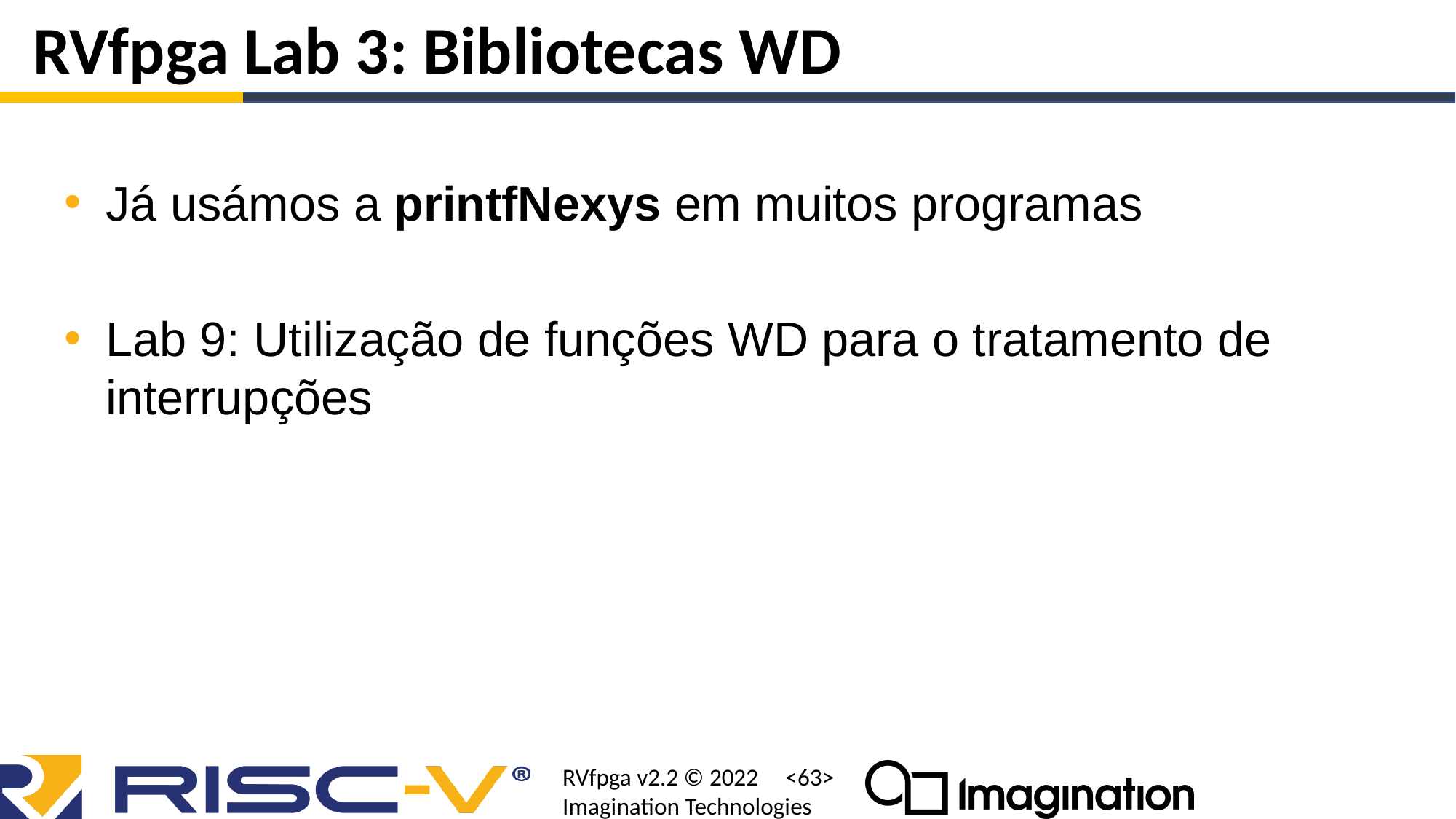

# RVfpga Lab 3: Bibliotecas WD
Já usámos a printfNexys em muitos programas

Lab 9: Utilização de funções WD para o tratamento de interrupções